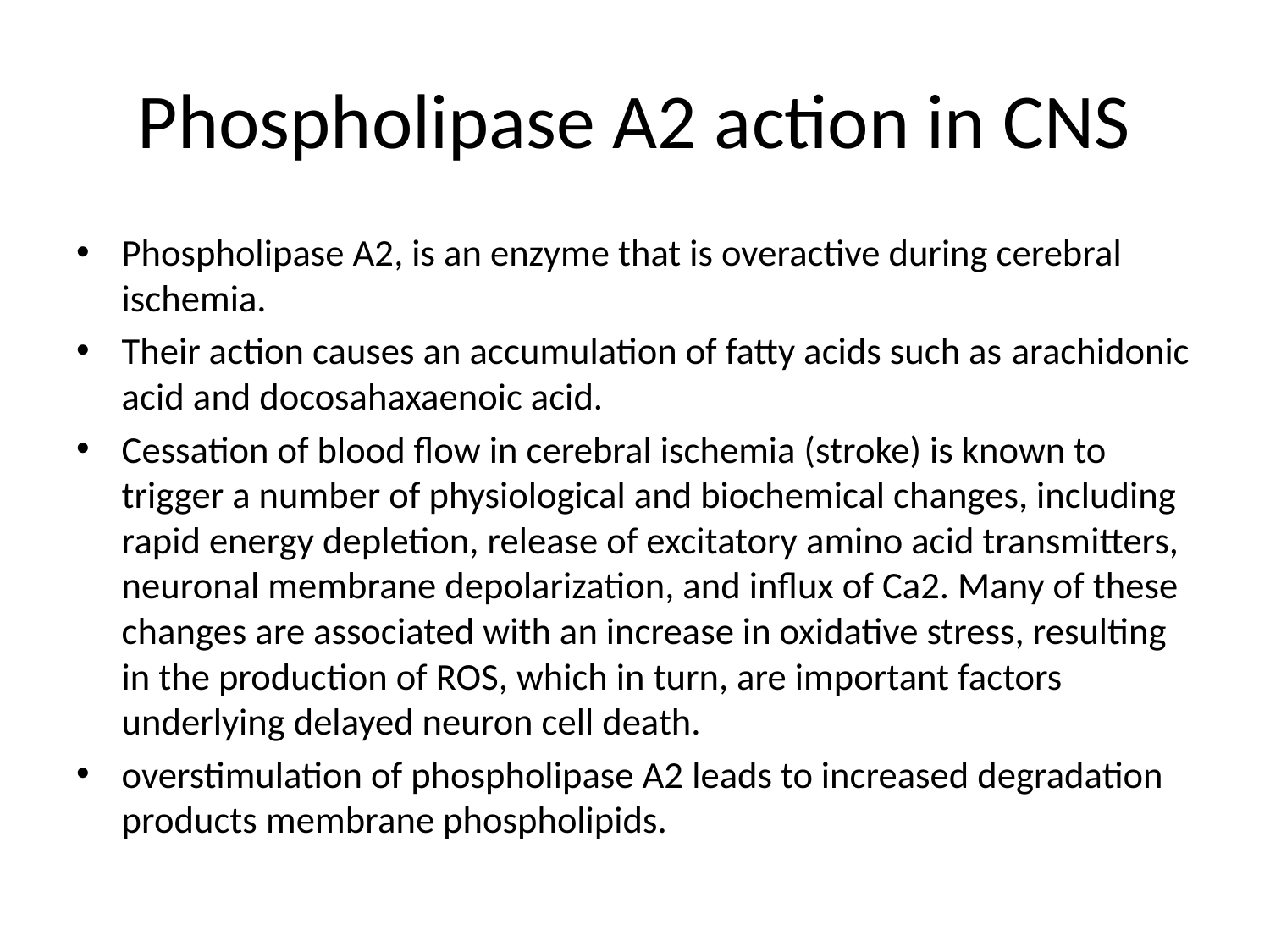

# Phospholipase A2 action in CNS
Phospholipase A2, is an enzyme that is overactive during cerebral ischemia.
Their action causes an accumulation of fatty acids such as arachidonic acid and docosahaxaenoic acid.
Cessation of blood flow in cerebral ischemia (stroke) is known to trigger a number of physiological and biochemical changes, including rapid energy depletion, release of excitatory amino acid transmitters, neuronal membrane depolarization, and influx of Ca2. Many of these changes are associated with an increase in oxidative stress, resulting in the production of ROS, which in turn, are important factors underlying delayed neuron cell death.
overstimulation of phospholipase A2 leads to increased degradation products membrane phospholipids.